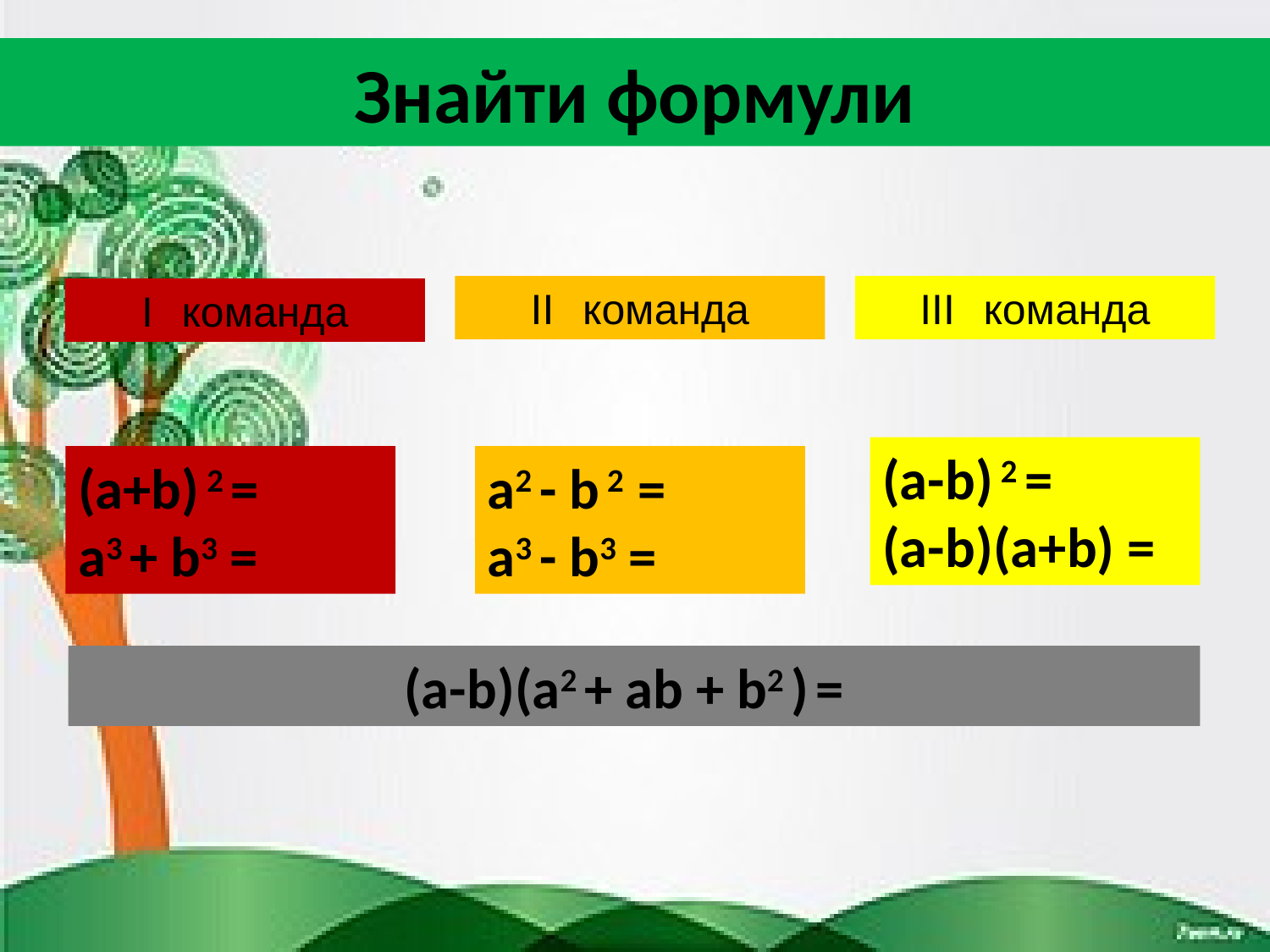

# Знайти формули
ІІ  команда
ІІІ  команда
І  команда
(а-b) 2 =
(а-b)(а+b) =
(
(а+b) 2 =
а3 + b3 =
а2 - b 2  =
а3 - b3 =
(а-b)(а2 + ab + b2 ) =